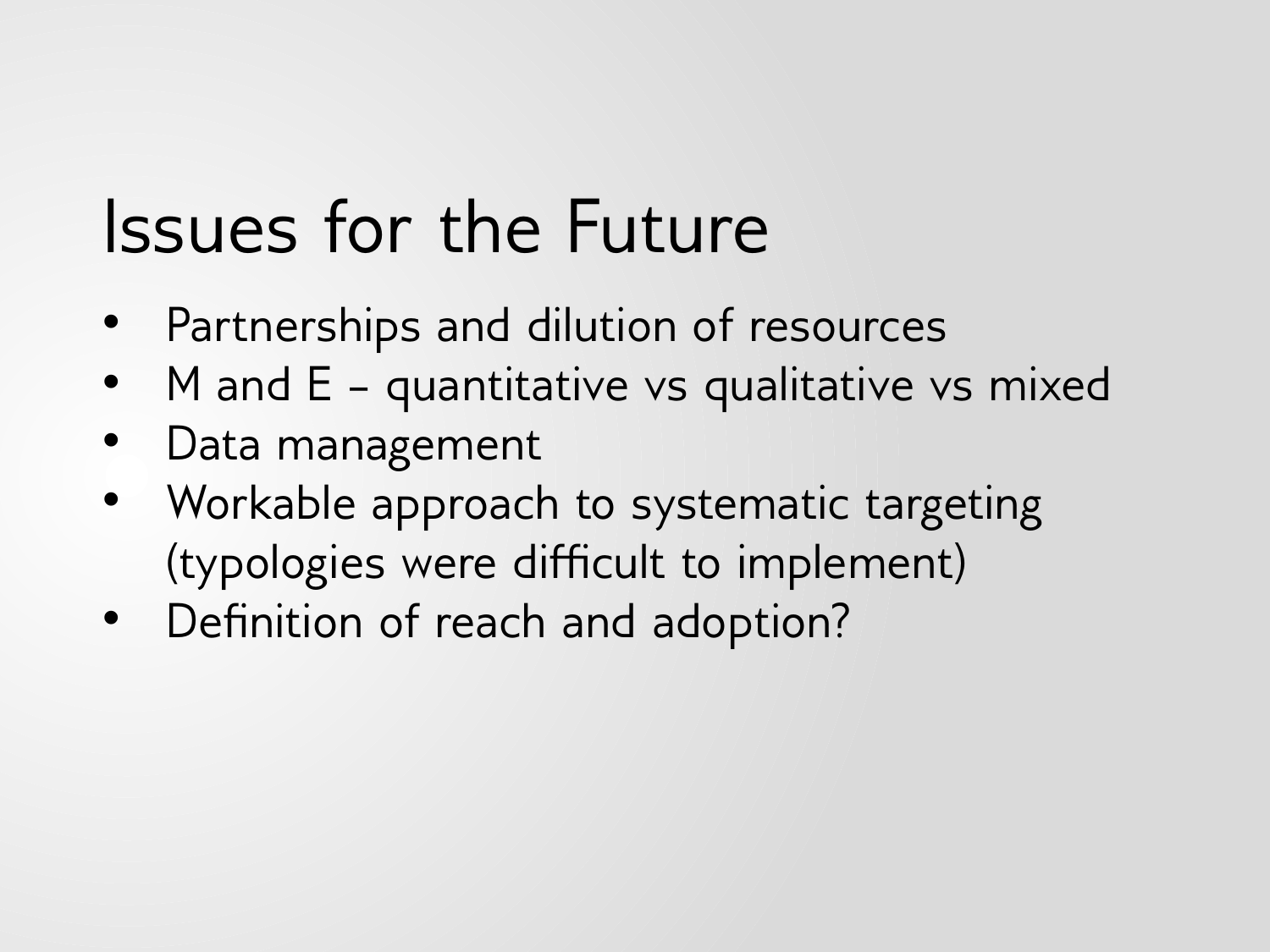

Issues for the Future
Partnerships and dilution of resources
M and E – quantitative vs qualitative vs mixed
Data management
Workable approach to systematic targeting (typologies were difficult to implement)
Definition of reach and adoption?